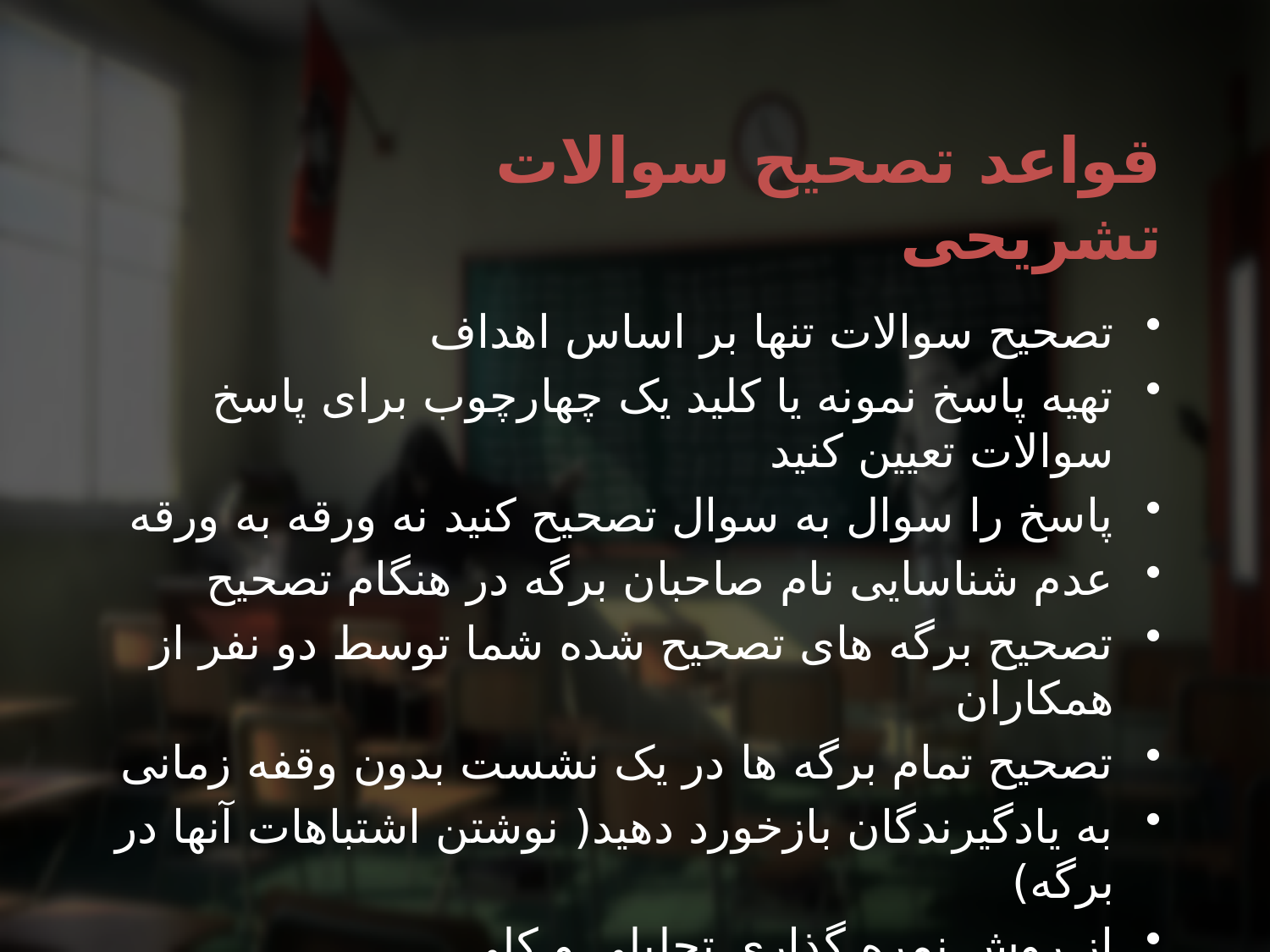

# قواعد تصحیح سوالات تشریحی
تصحیح سوالات تنها بر اساس اهداف
تهیه پاسخ نمونه یا کلید یک چهارچوب برای پاسخ سوالات تعیین کنید
پاسخ را سوال به سوال تصحیح کنید نه ورقه به ورقه
عدم شناسایی نام صاحبان برگه در هنگام تصحیح
تصحیح برگه های تصحیح شده شما توسط دو نفر از همکاران
تصحیح تمام برگه ها در یک نشست بدون وقفه زمانی
به یادگیرندگان بازخورد دهید( نوشتن اشتباهات آنها در برگه)
از روش نمره گذاری تحلیلی و کلی